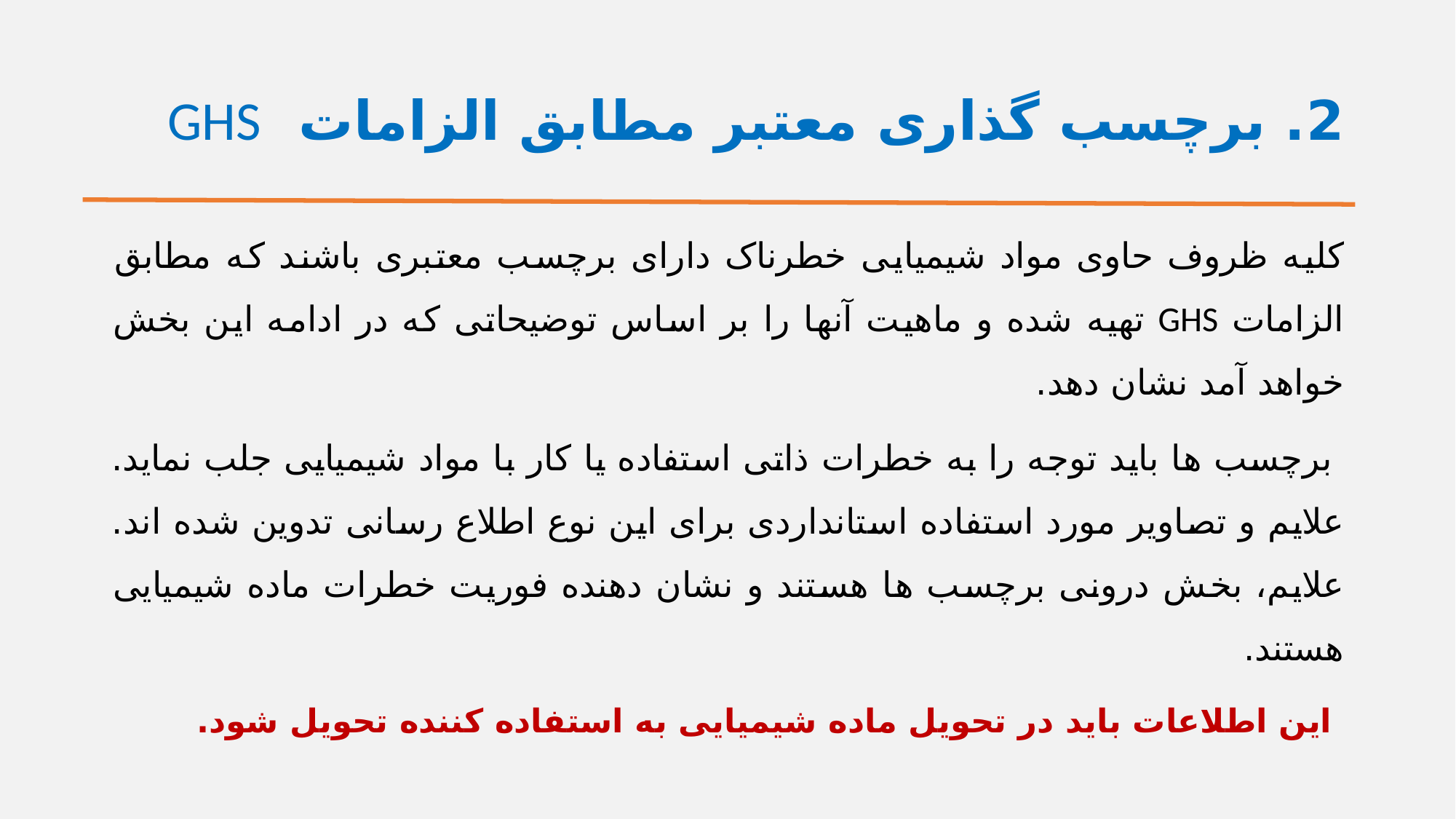

# 2. برچسب گذاری معتبر مطابق الزامات  GHS
کلیه ظروف حاوی مواد شیمیایی خطرناک دارای برچسب معتبری باشند که مطابق الزامات GHS تهیه شده و ماهیت آنها را بر اساس توضیحاتی که در ادامه این بخش خواهد آمد نشان دهد.
 برچسب ها باید توجه را به خطرات ذاتی استفاده یا کار با مواد شیمیایی جلب نماید. علایم و تصاویر مورد استفاده استانداردی برای این نوع اطلاع رسانی تدوین شده اند. علایم، بخش درونی برچسب ها هستند و نشان دهنده فوریت خطرات ماده شیمیایی هستند.
 این اطلاعات باید در تحویل ماده شیمیایی به استفاده کننده تحویل شود.